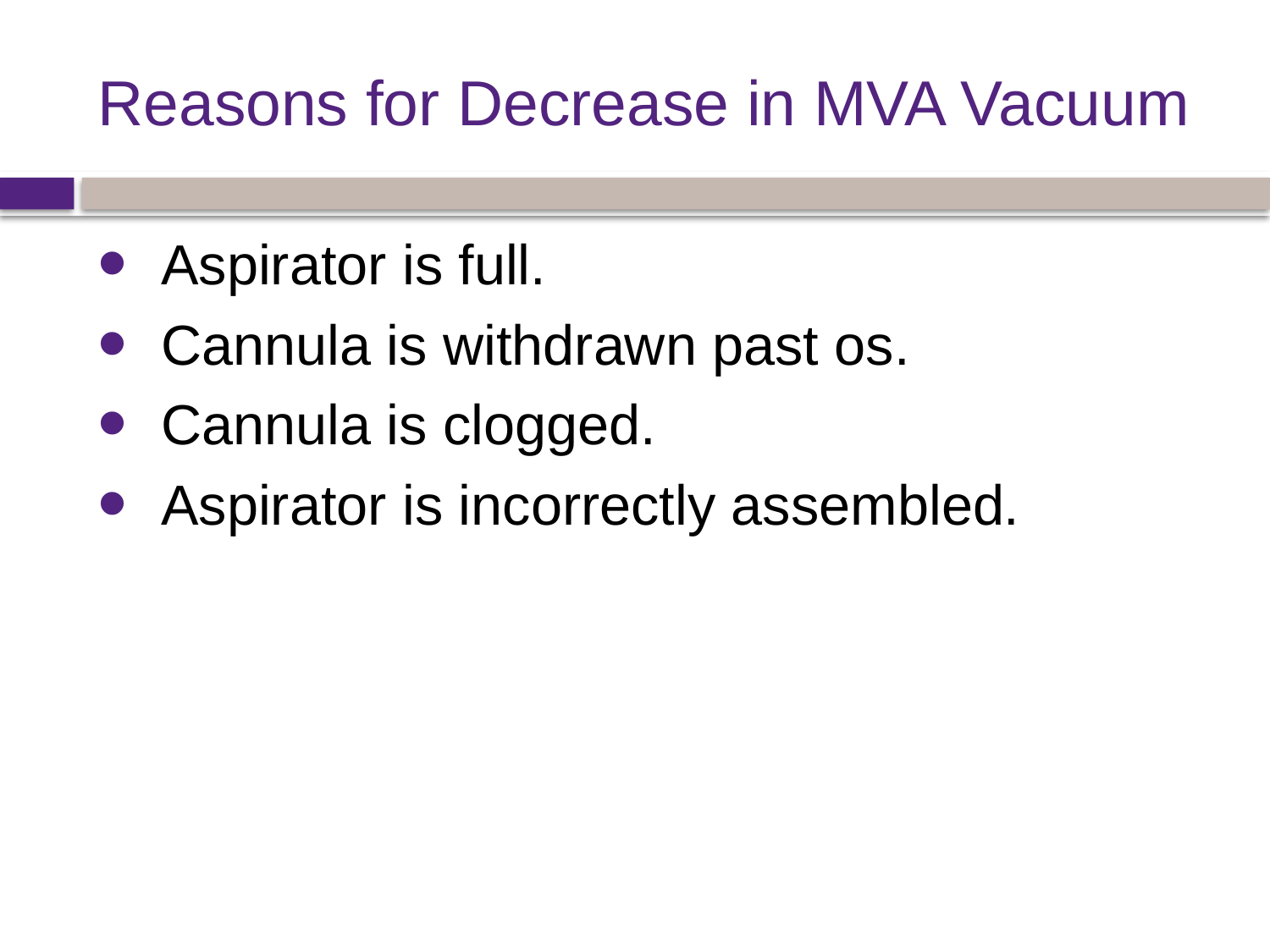

# Reasons for Decrease in MVA Vacuum
Aspirator is full.
Cannula is withdrawn past os.
Cannula is clogged.
Aspirator is incorrectly assembled.